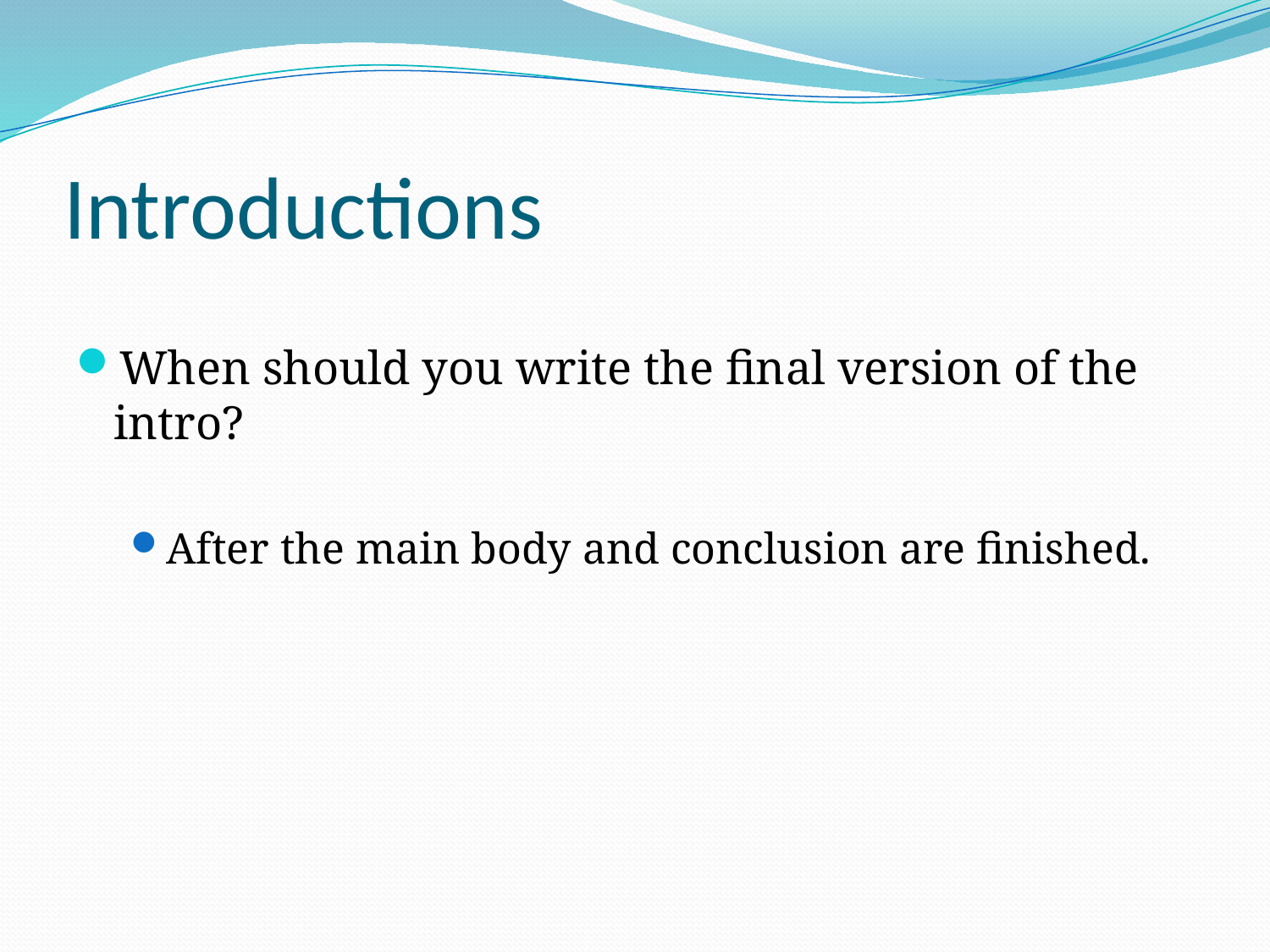

# Introductions

When should you write the final version of the intro?

After the main body and conclusion are finished.